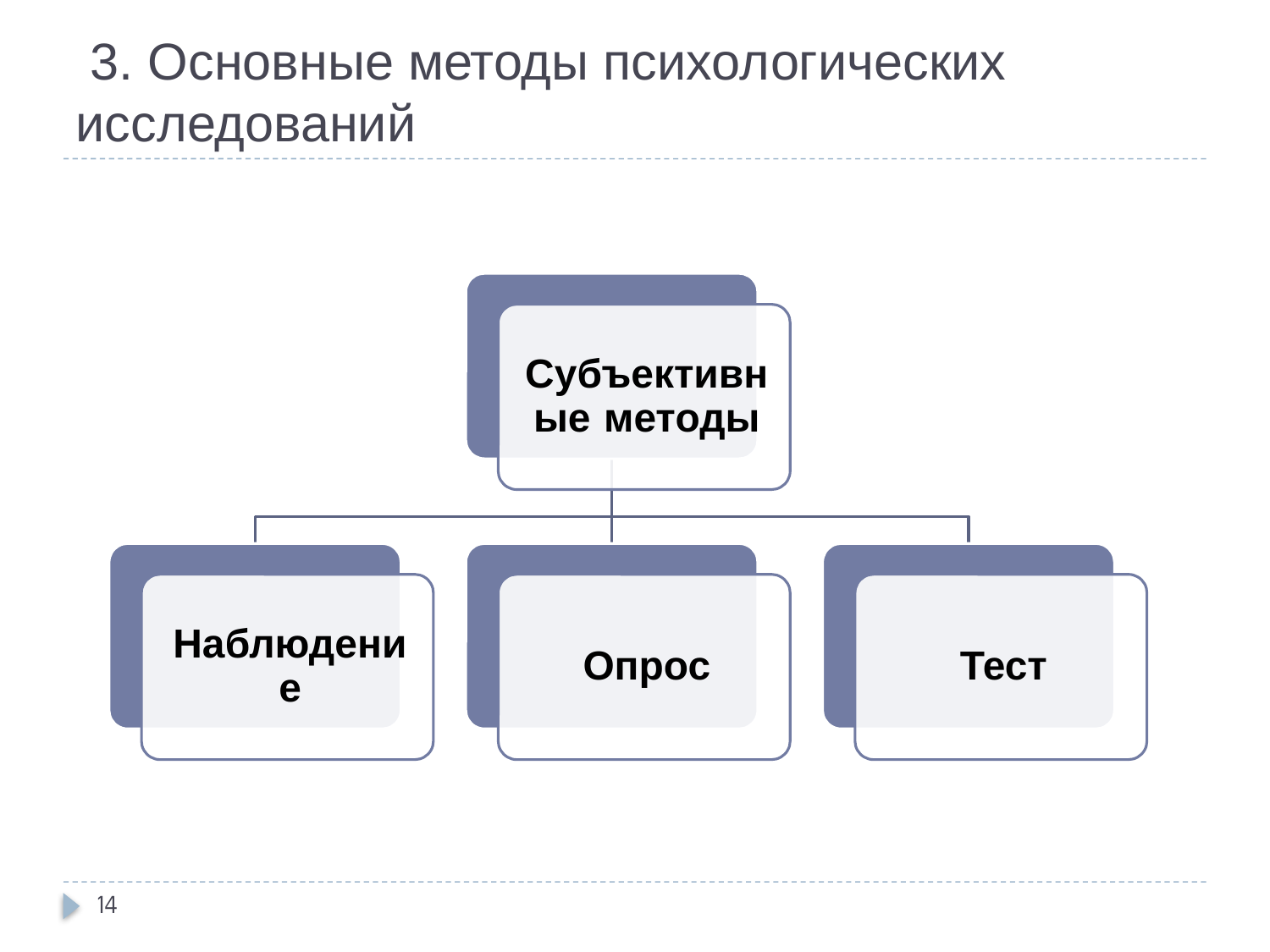

# 3. Основные методы психологических исследований
Субъективные методы
Наблюдение
Опрос
Тест
14